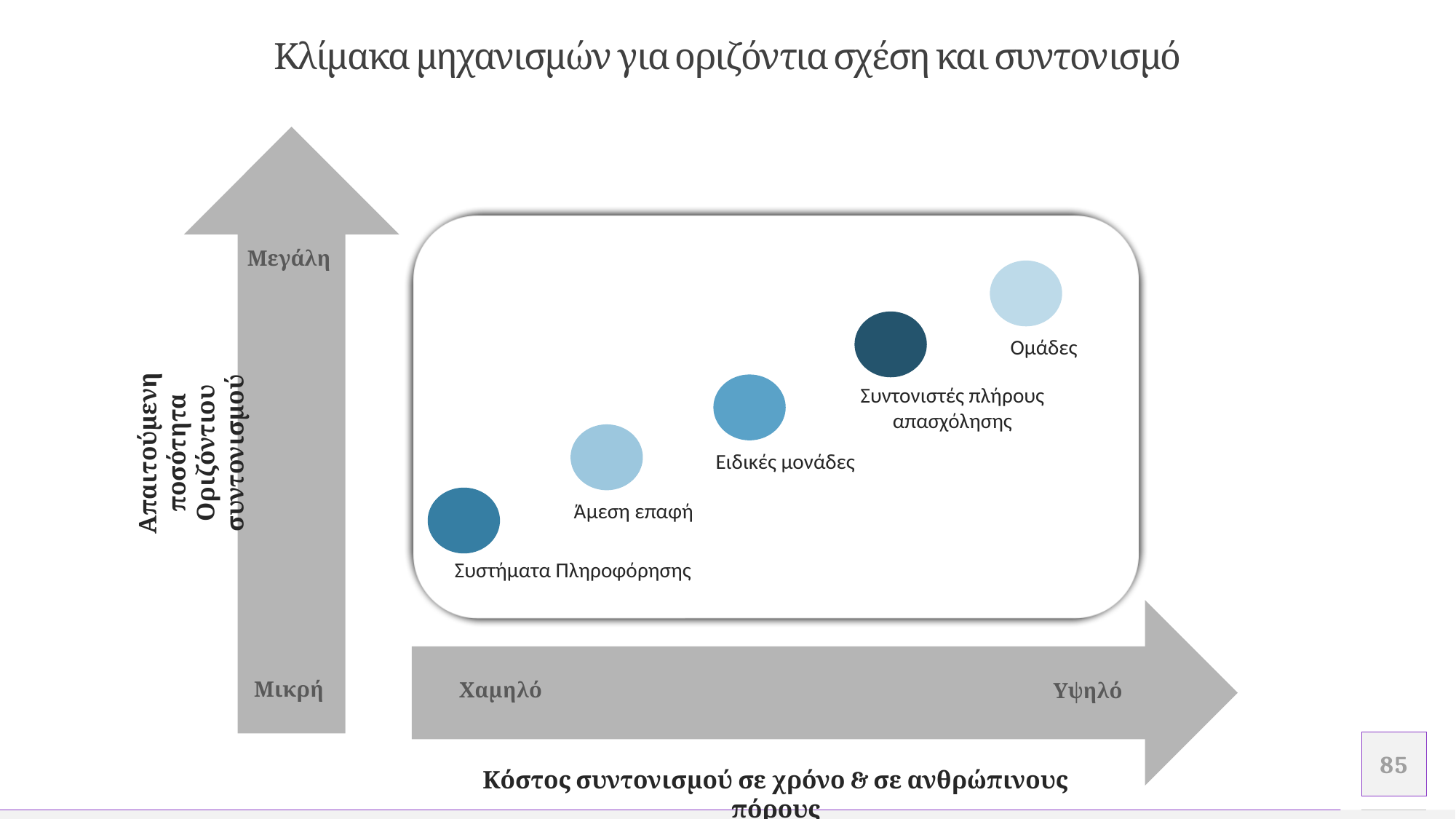

# Κλίμακα μηχανισμών για οριζόντια σχέση και συντονισμό

Μεγάλη

Ομάδες

Συντονιστές πλήρους απασχόλησης
Απαιτούμενη ποσότητα
Οριζόντιου συντονισμού

Ειδικές μονάδες

Άμεση επαφή
Συστήματα Πληροφόρησης

Μικρή
Χαμηλό
Υψηλό
.
.
85
Κόστος συντονισμού σε χρόνο & σε ανθρώπινους πόρους
Προσθέστε υποσέλιδο